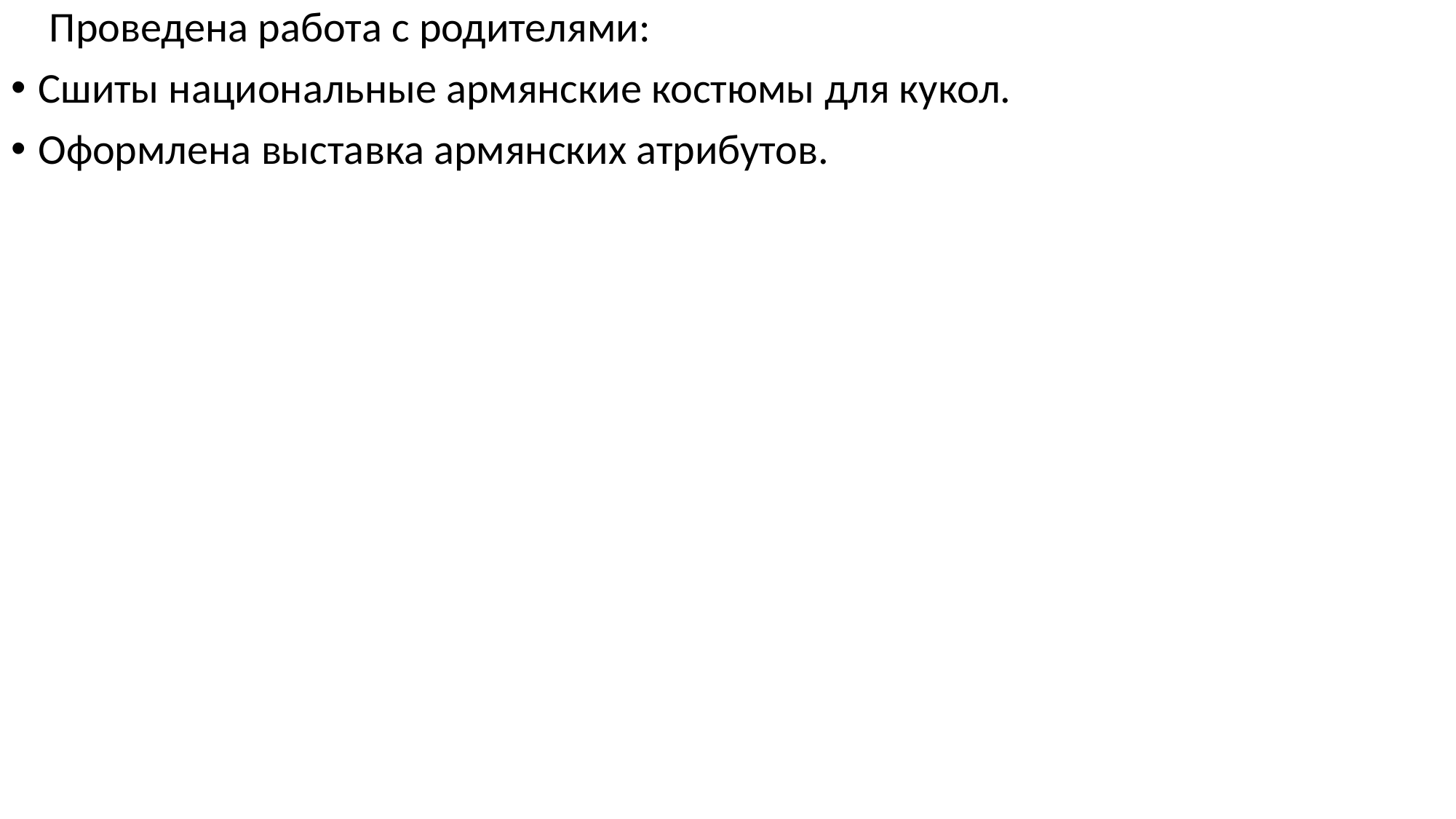

Проведена работа с родителями:
Сшиты национальные армянские костюмы для кукол.
Оформлена выставка армянских атрибутов.